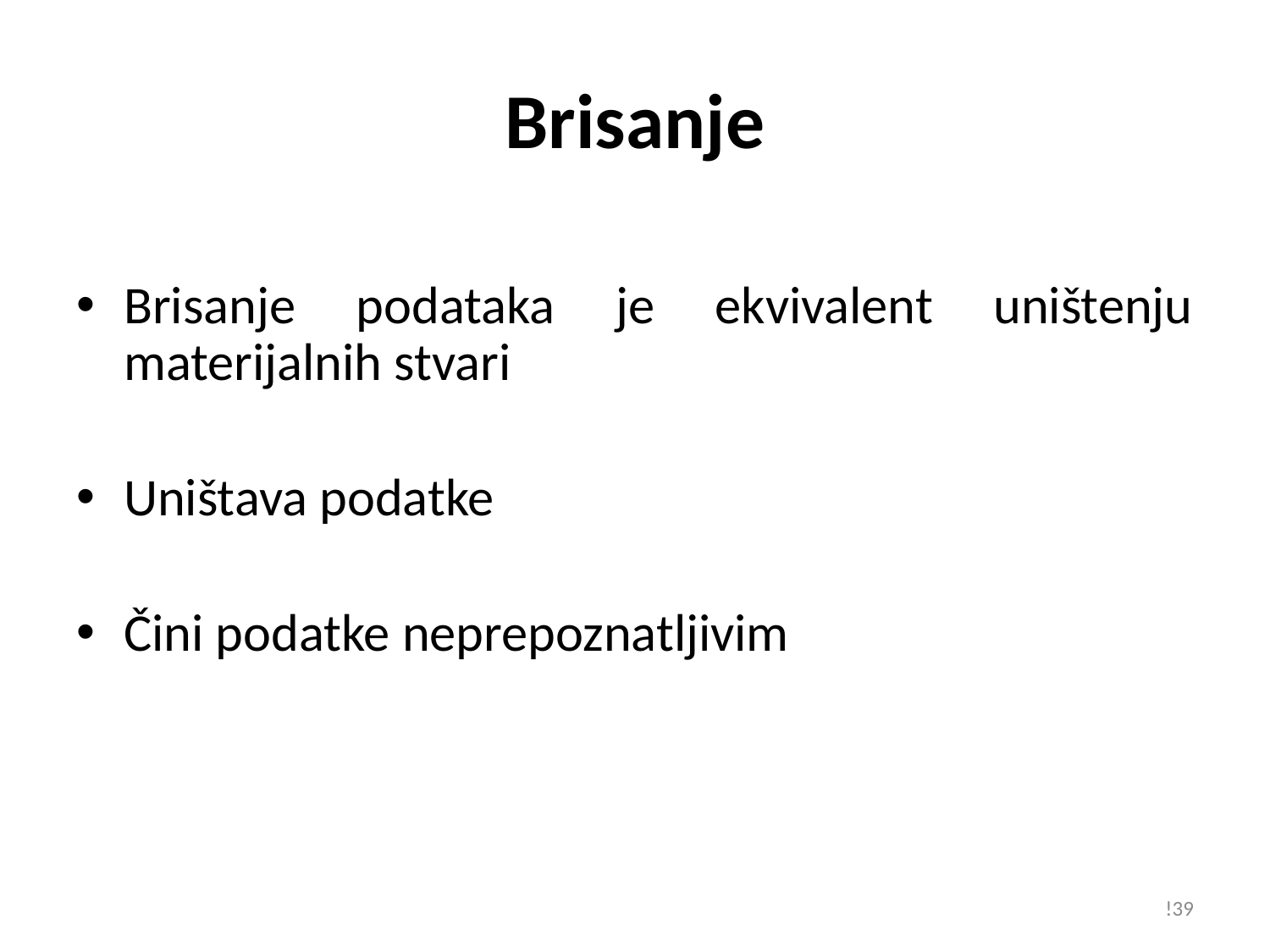

# Brisanje
Brisanje podataka je ekvivalent uništenju materijalnih stvari

Uništava podatke

Čini podatke neprepoznatljivim

!39